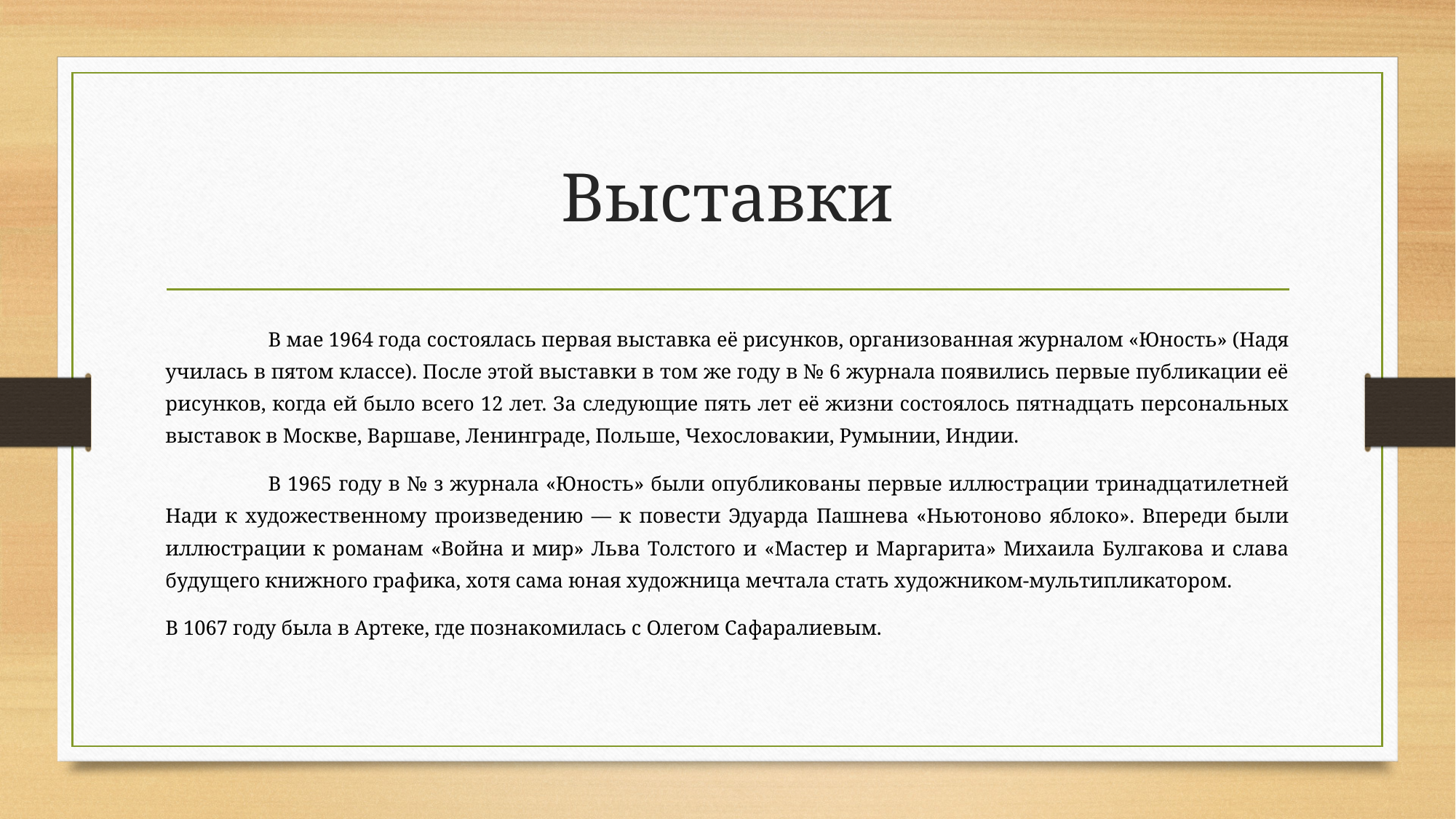

# Выставки
	В мае 1964 года состоялась первая выставка её рисунков, организованная журналом «Юность» (Надя училась в пятом классе). После этой выставки в том же году в № 6 журнала появились первые публикации её рисунков, когда ей было всего 12 лет. За следующие пять лет её жизни состоялось пятнадцать персональных выставок в Москве, Варшаве, Ленинграде, Польше, Чехословакии, Румынии, Индии.
	В 1965 году в № з журнала «Юность» были опубликованы первые иллюстрации тринадцатилетней Нади к художественному произведению — к повести Эдуарда Пашнева «Ньютоново яблоко». Впереди были иллюстрации к романам «Война и мир» Льва Толстого и «Мастер и Маргарита» Михаила Булгакова и слава будущего книжного графика, хотя сама юная художница мечтала стать художником-мультипликатором.
В 1067 году была в Артеке, где познакомилась с Олегом Сафаралиевым.